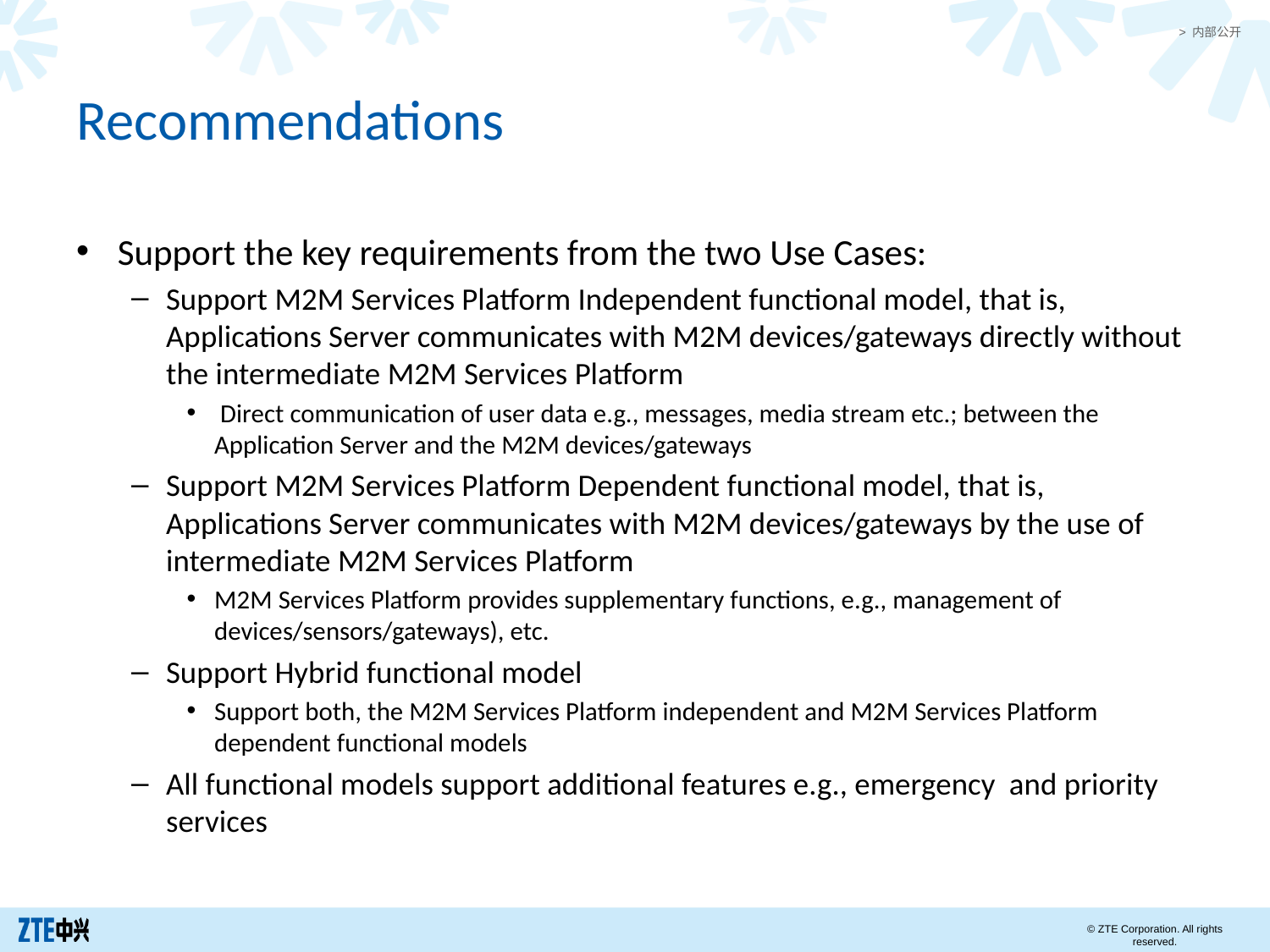

# Recommendations
Support the key requirements from the two Use Cases:
Support M2M Services Platform Independent functional model, that is, Applications Server communicates with M2M devices/gateways directly without the intermediate M2M Services Platform
 Direct communication of user data e.g., messages, media stream etc.; between the Application Server and the M2M devices/gateways
Support M2M Services Platform Dependent functional model, that is, Applications Server communicates with M2M devices/gateways by the use of intermediate M2M Services Platform
M2M Services Platform provides supplementary functions, e.g., management of devices/sensors/gateways), etc.
Support Hybrid functional model
Support both, the M2M Services Platform independent and M2M Services Platform dependent functional models
All functional models support additional features e.g., emergency  and priority services